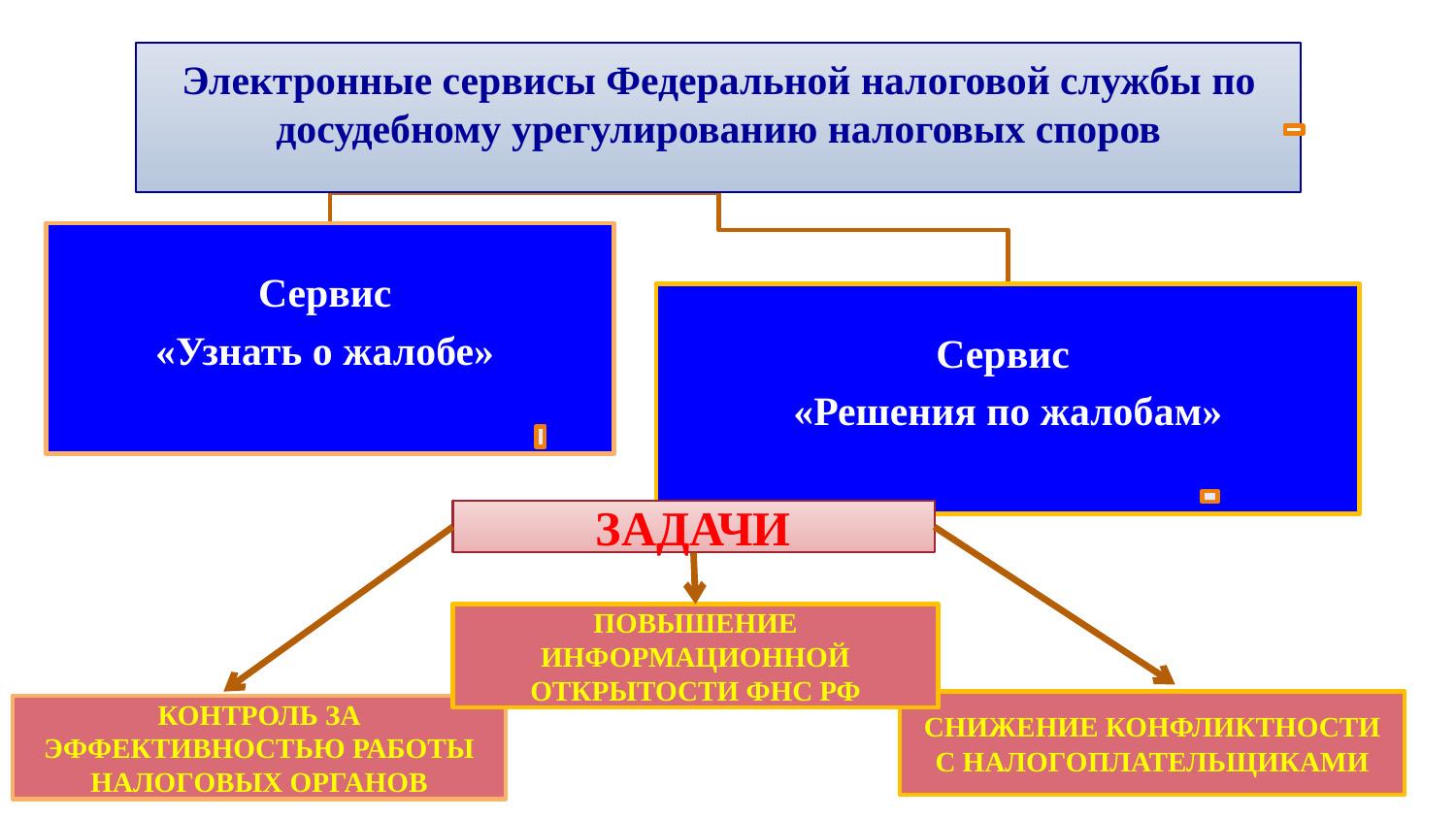

Электронные сервисы Федеральной налоговой службы по досудебному урегулированию налоговых споров

Сервис
«Узнать о жалобе»

Сервис
«Решения по жалобам»

ЗАДАЧИ
ПОВЫШЕНИЕ ИНФОРМАЦИОННОЙ ОТКРЫТОСТИ ФНС РФ
СНИЖЕНИЕ КОНФЛИКТНОСТИ С НАЛОГОПЛАТЕЛЬЩИКАМИ
КОНТРОЛЬ ЗА
ЭФФЕКТИВНОСТЬЮ РАБОТЫ НАЛОГОВЫХ ОРГАНОВ